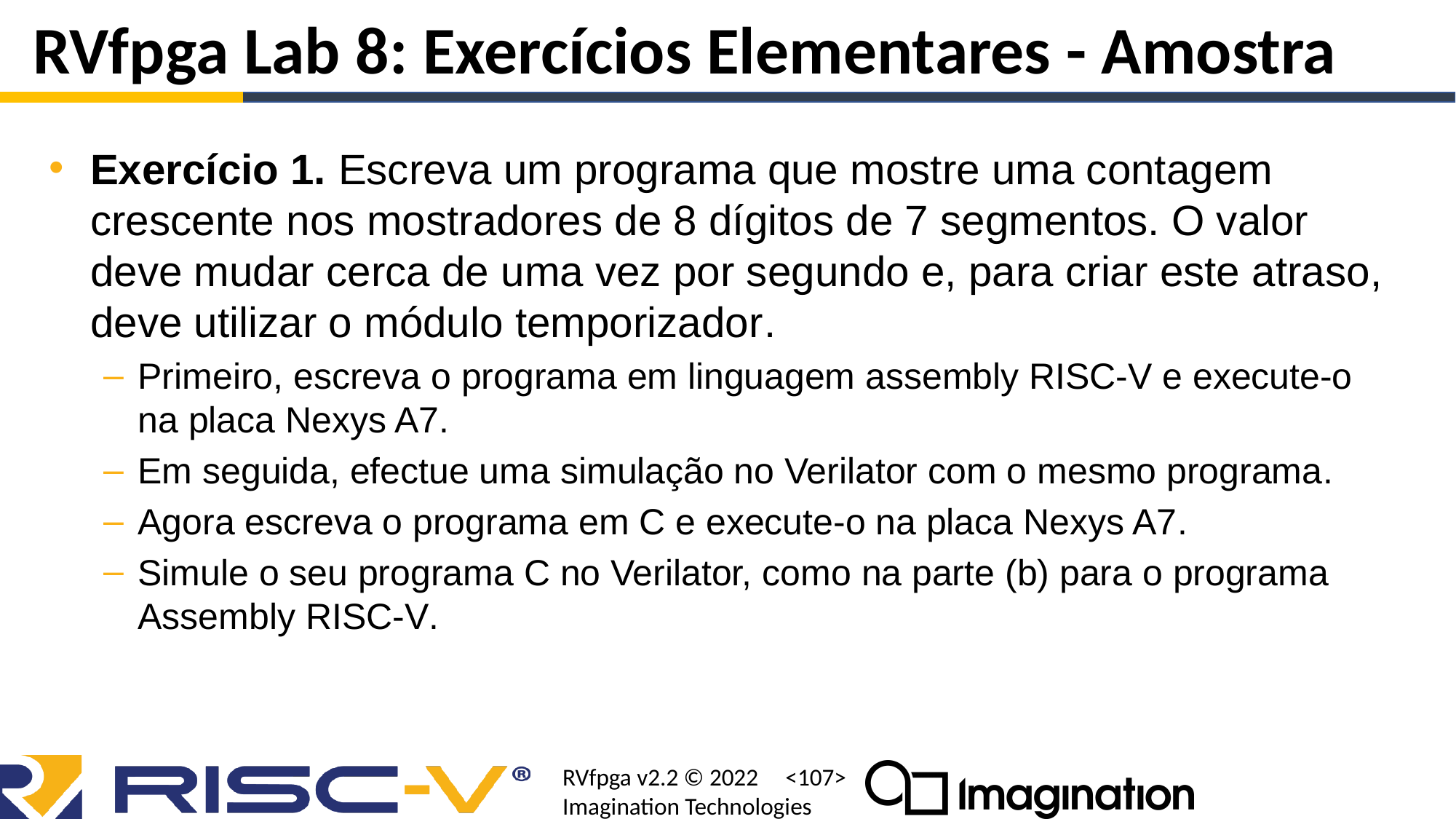

# RVfpga Lab 8: Exercícios Elementares - Amostra
Exercício 1. Escreva um programa que mostre uma contagem crescente nos mostradores de 8 dígitos de 7 segmentos. O valor deve mudar cerca de uma vez por segundo e, para criar este atraso, deve utilizar o módulo temporizador.
Primeiro, escreva o programa em linguagem assembly RISC-V e execute-o na placa Nexys A7.
Em seguida, efectue uma simulação no Verilator com o mesmo programa.
Agora escreva o programa em C e execute-o na placa Nexys A7.
Simule o seu programa C no Verilator, como na parte (b) para o programa Assembly RISC-V.